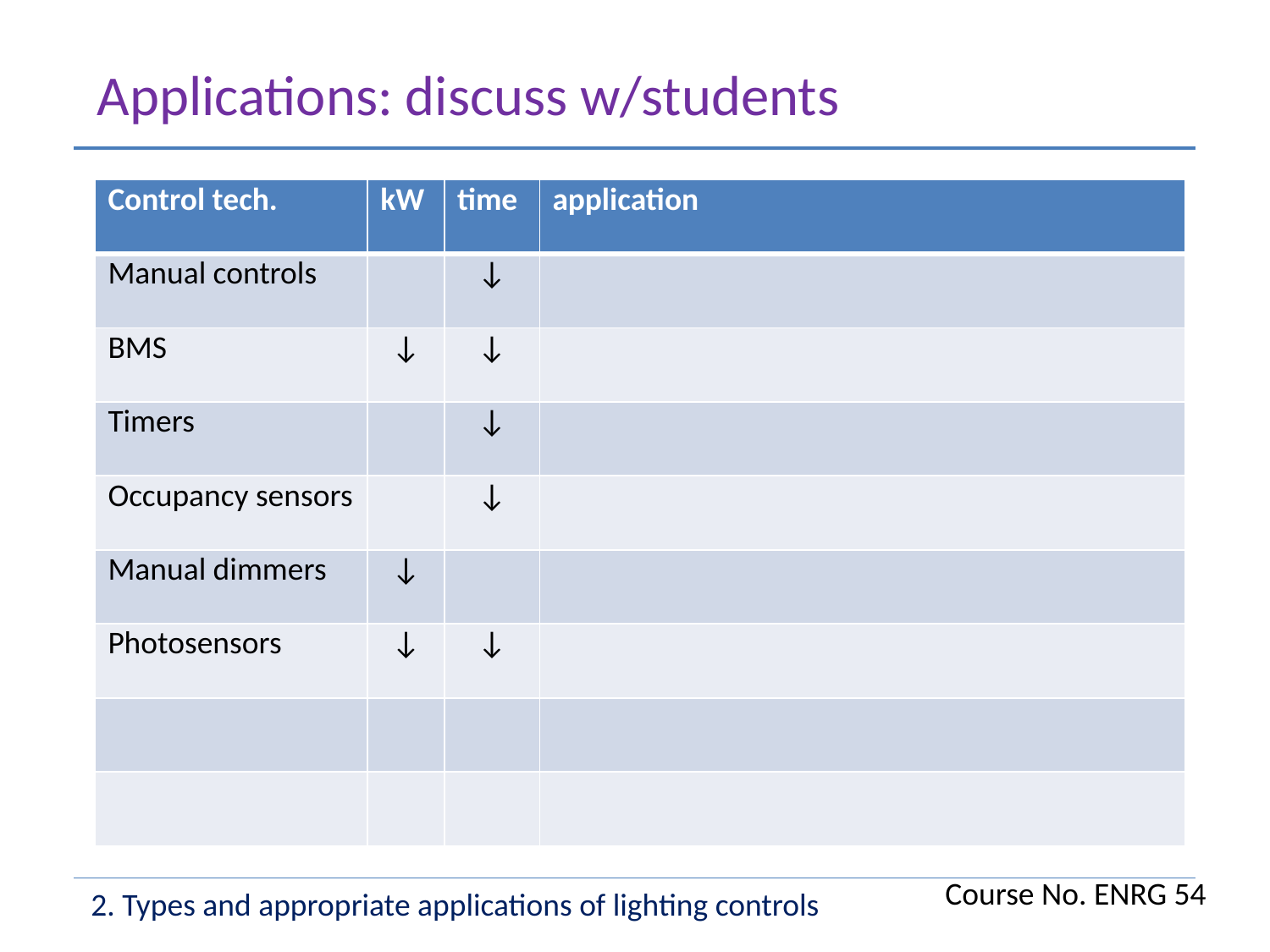

Applications: discuss w/students
| Control tech. | kW | time | application |
| --- | --- | --- | --- |
| Manual controls |  | ↓ |  |
| BMS | ↓ | ↓ |  |
| Timers |  | ↓ |  |
| Occupancy sensors |  | ↓ |  |
| Manual dimmers | ↓ |  |  |
| Photosensors | ↓ | ↓ |  |
|  |  |  |  |
|  |  |  |  |
Course No. ENRG 54
2. Types and appropriate applications of lighting controls